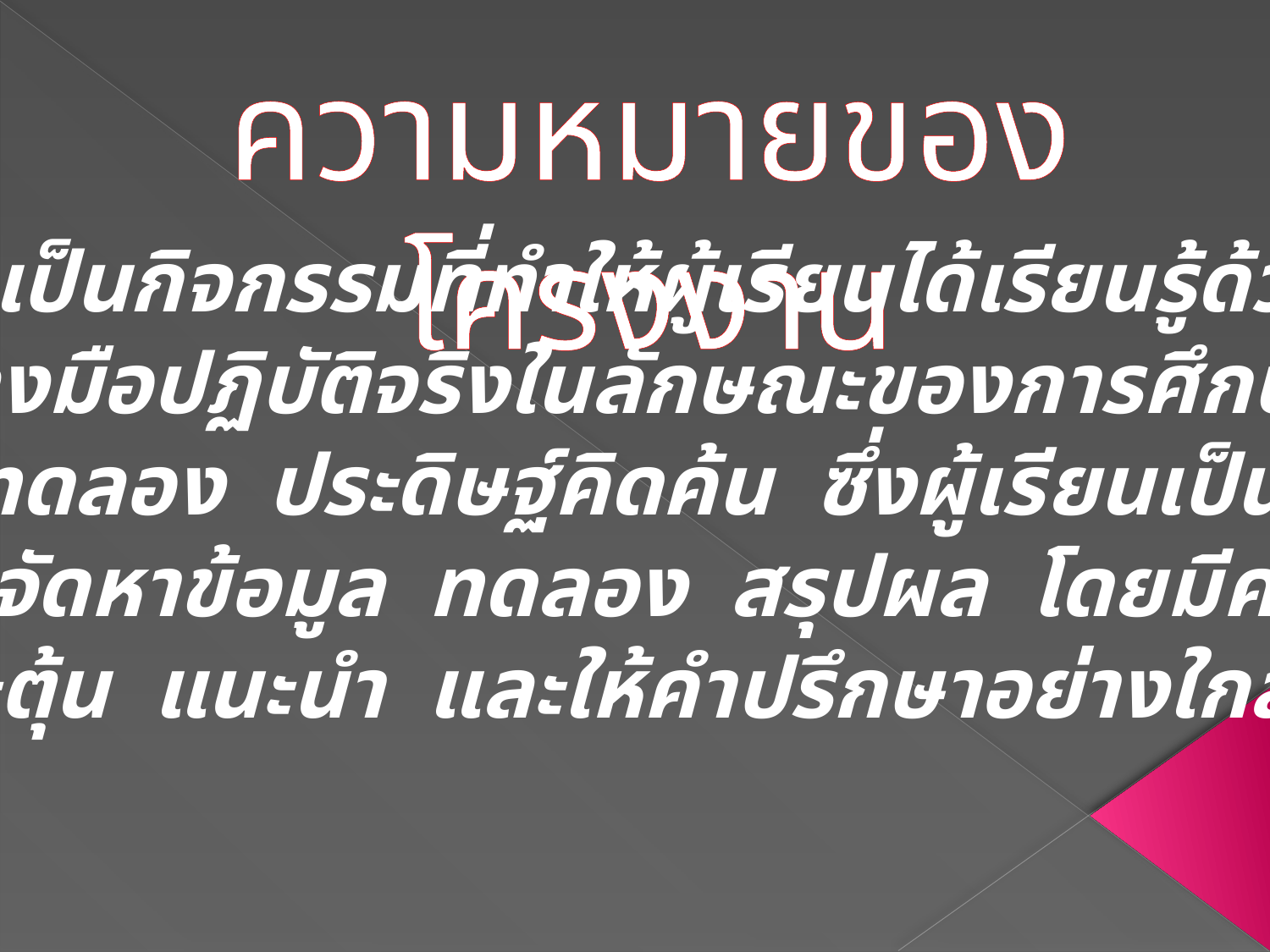

ความหมายของโครงงาน
โครงงานเป็นกิจกรรมที่ทำให้ผู้เรียนได้เรียนรู้ด้วยตัวเอง
จากการลงมือปฏิบัติจริงในลักษณะของการศึกษา  สำรวจ
ค้นคว้า  ทดลอง  ประดิษฐ์คิดค้น  ซึ่งผู้เรียนเป็นผู้คิดค้น
หัวเรื่อง  จัดหาข้อมูล  ทดลอง  สรุปผล  โดยมีครู
เป็นผู้กระตุ้น  แนะนำ  และให้คำปรึกษาอย่างใกล้ชิด